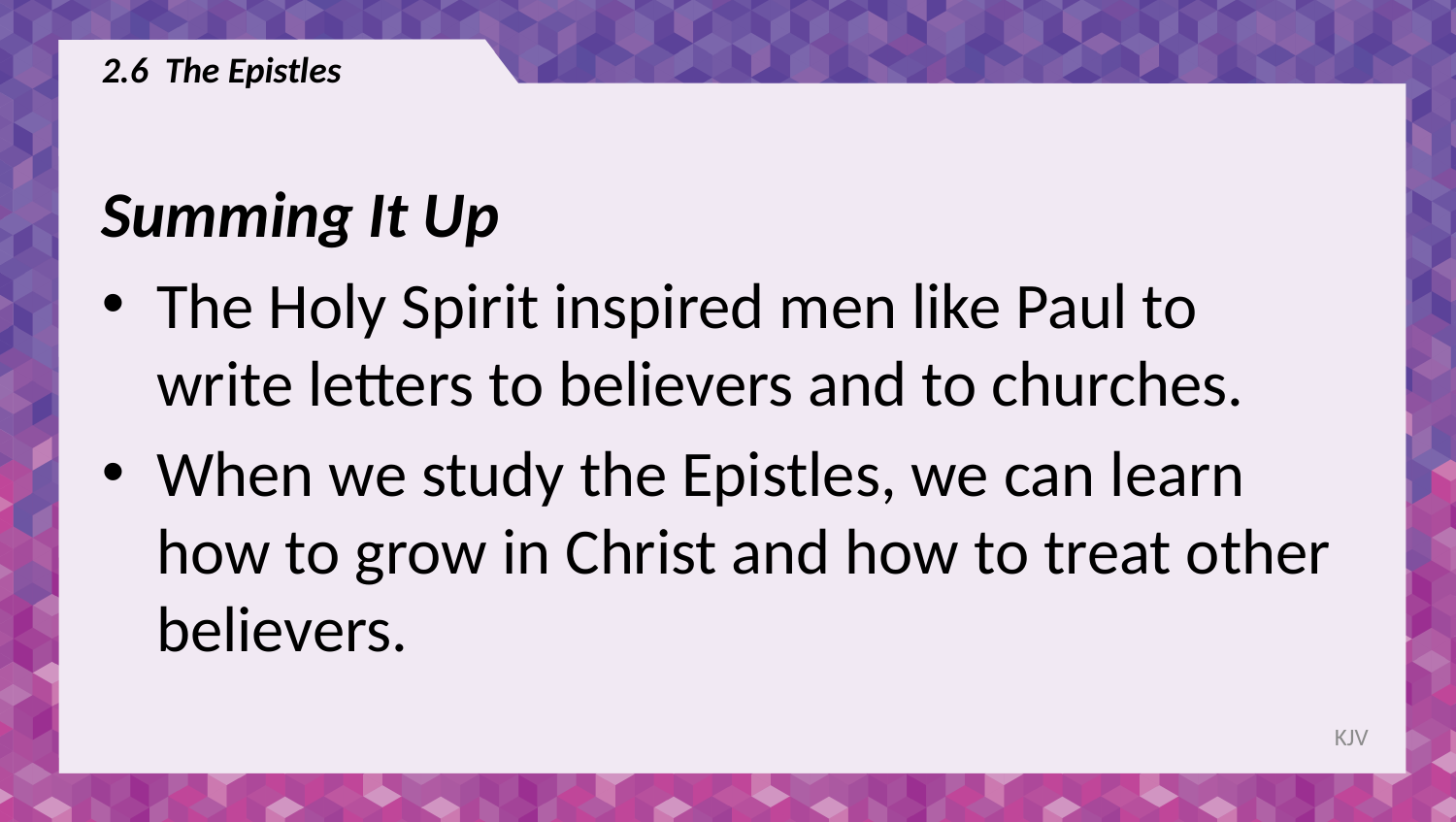

# 2.6  The Epistles
Summing It Up
The Holy Spirit inspired men like Paul to write letters to believers and to churches.
When we study the Epistles, we can learn how to grow in Christ and how to treat other believers.
KJV